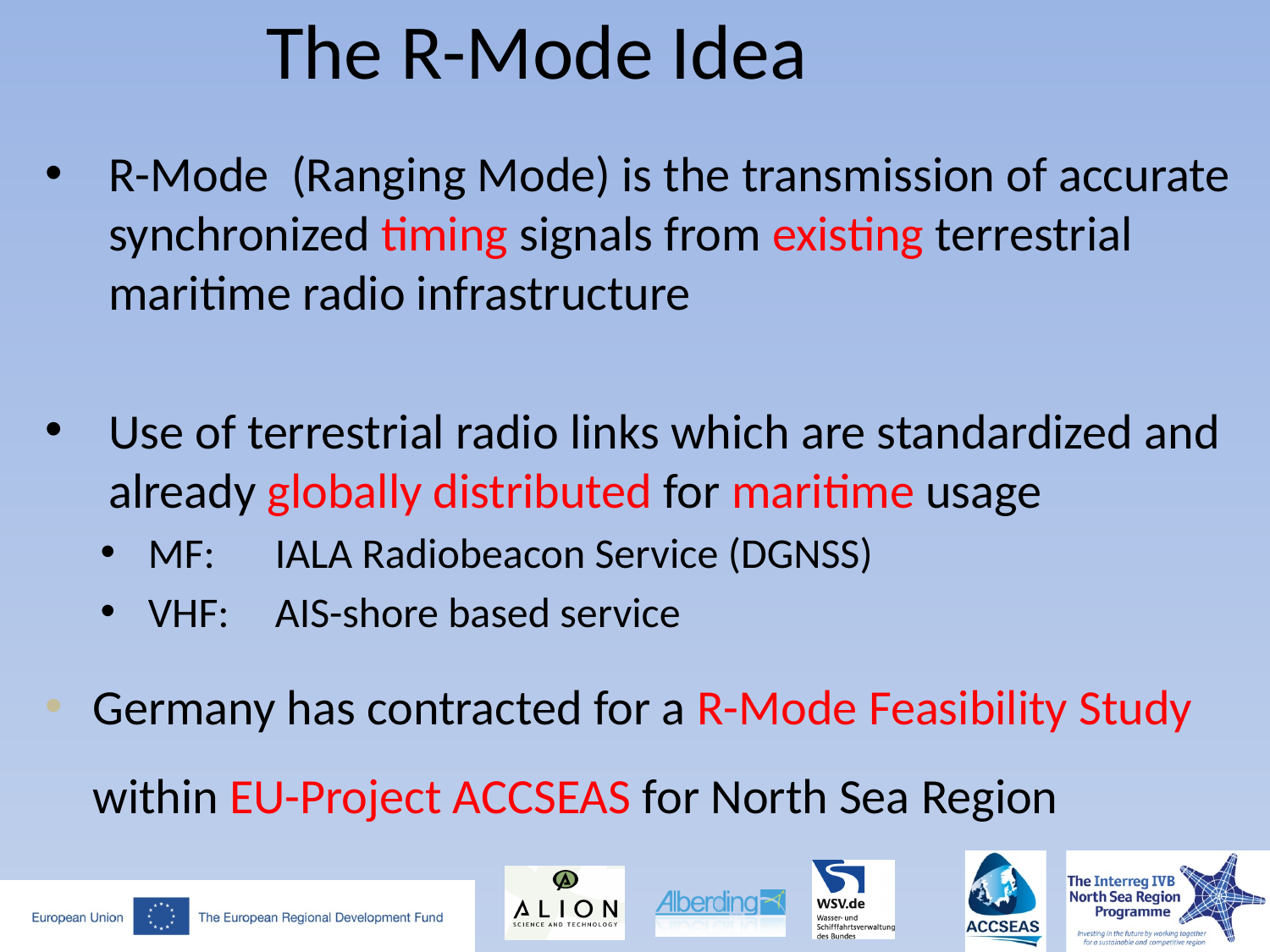

# The R-Mode Idea
R-Mode  (Ranging Mode) is the transmission of accurate synchronized timing signals from existing terrestrial maritime radio infrastructure

Use of terrestrial radio links which are standardized and already globally distributed for maritime usage
MF: 	IALA Radiobeacon Service (DGNSS)
VHF: 	AIS-shore based service
Germany has contracted for a R-Mode Feasibility Study within EU-Project ACCSEAS for North Sea Region